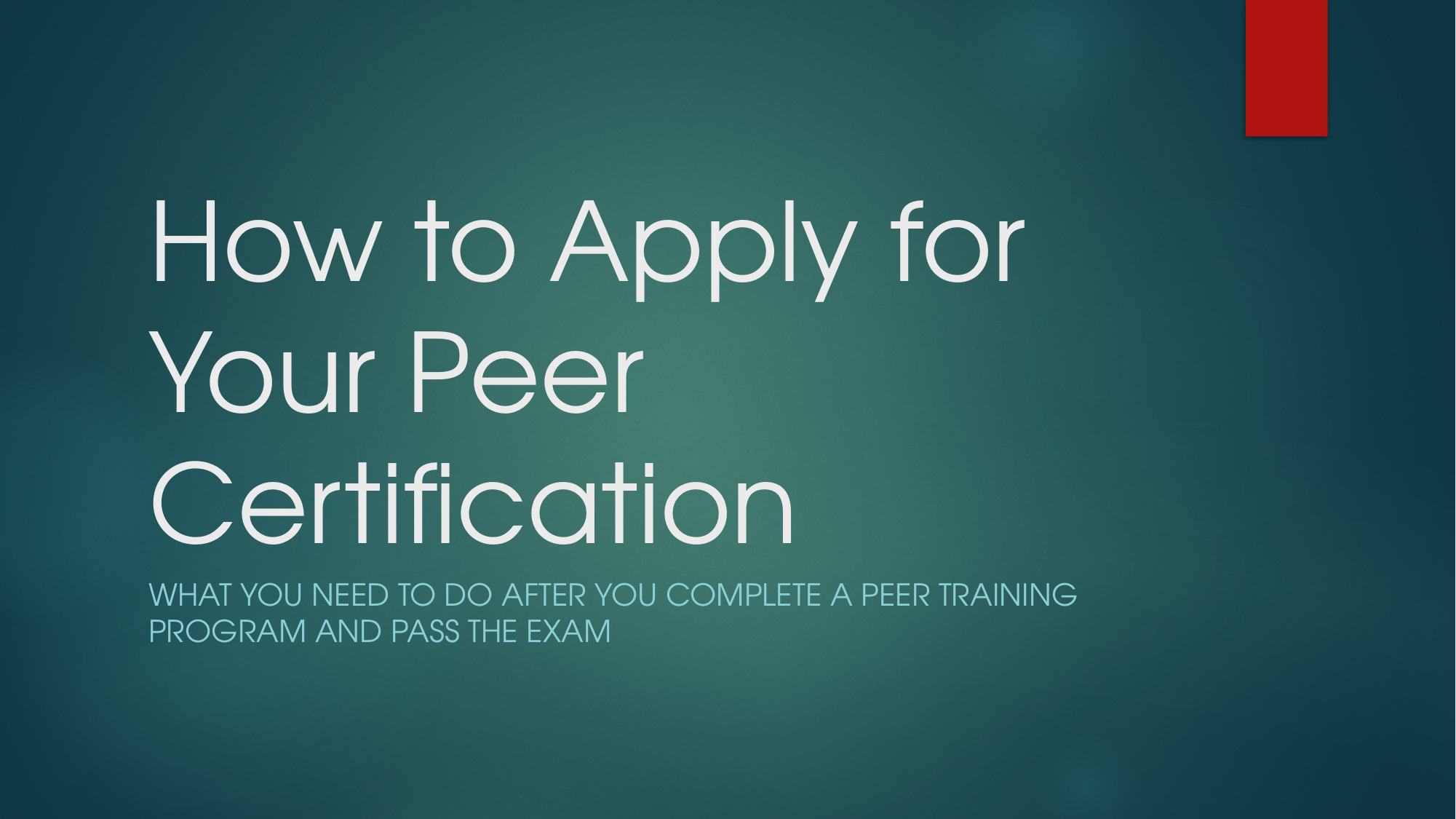

# How to Apply for Your Peer Certification
What you need to do after you complete A Peer training Program and pass the exam